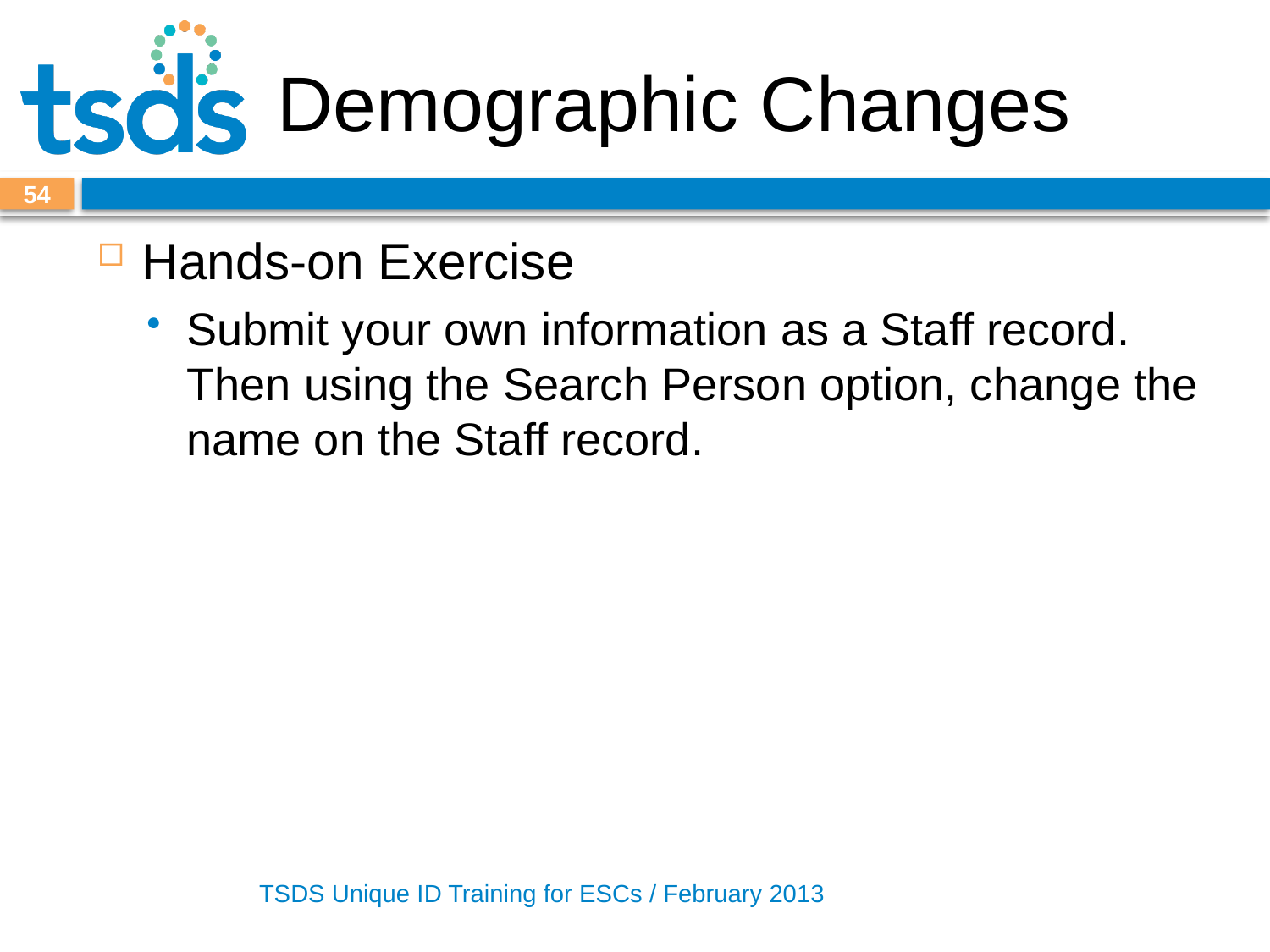

# Demographic Changes
54
Hands-on Exercise
Submit your own information as a Staff record.  Then using the Search Person option, change the name on the Staff record.

TSDS Unique ID Training for ESCs / February 2013